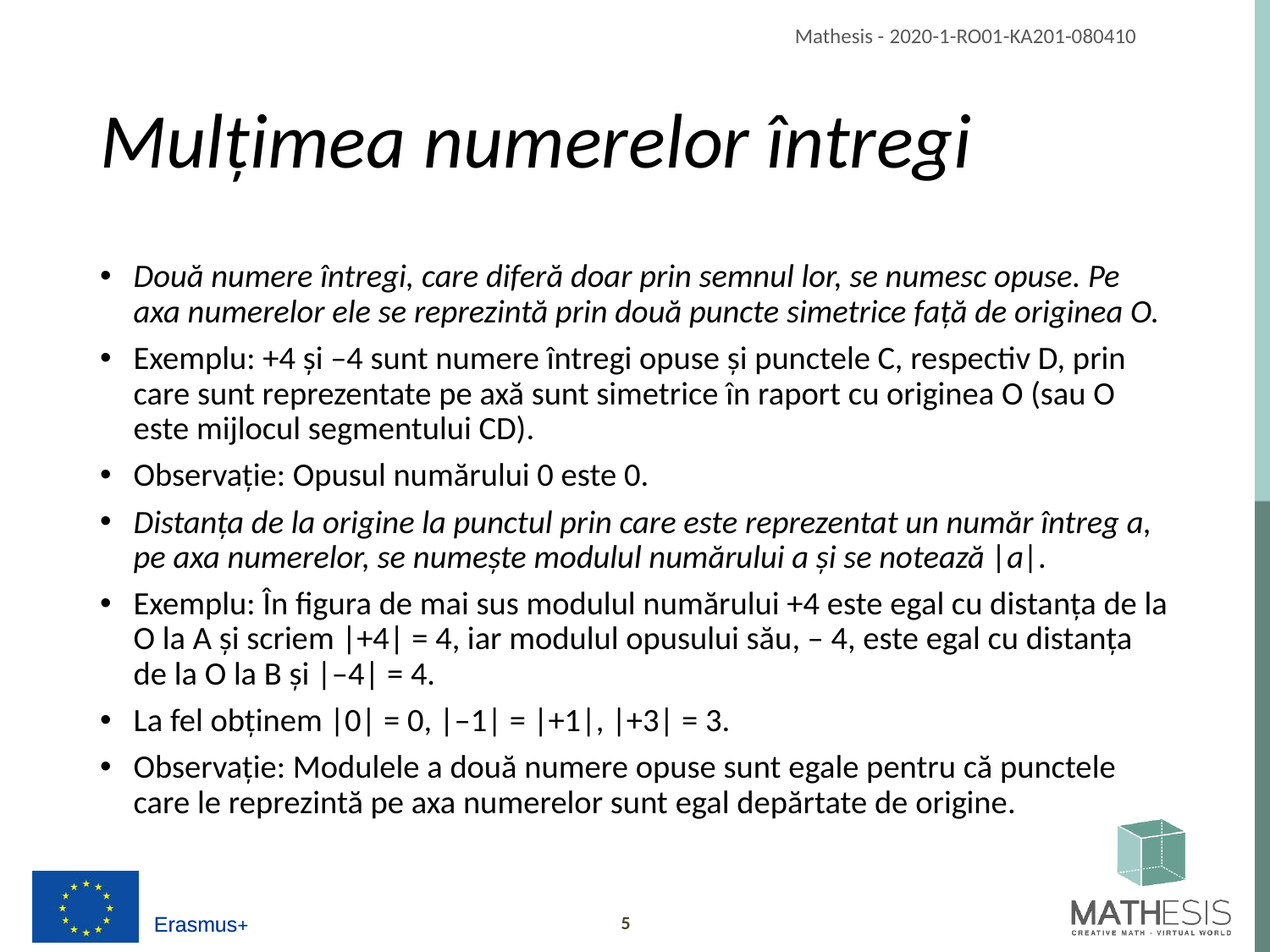

# Mulțimea numerelor întregi
Două numere întregi, care diferă doar prin semnul lor, se numesc opuse. Pe axa numerelor ele se reprezintă prin două puncte simetrice față de originea O.
Exemplu: +4 și –4 sunt numere întregi opuse și punctele C, respectiv D, prin care sunt reprezentate pe axă sunt simetrice în raport cu originea O (sau O este mijlocul segmentului CD).
Observație: Opusul numărului 0 este 0.
Distanța de la origine la punctul prin care este reprezentat un număr întreg a, pe axa numerelor, se numește modulul numărului a și se notează |a|.
Exemplu: În figura de mai sus modulul numărului +4 este egal cu distanța de la O la A și scriem |+4| = 4, iar modulul opusului său, – 4, este egal cu distanța de la O la B și |–4| = 4.
La fel obținem |0| = 0, |–1| = |+1|, |+3| = 3.
Observație: Modulele a două numere opuse sunt egale pentru că punctele care le reprezintă pe axa numerelor sunt egal depărtate de origine.